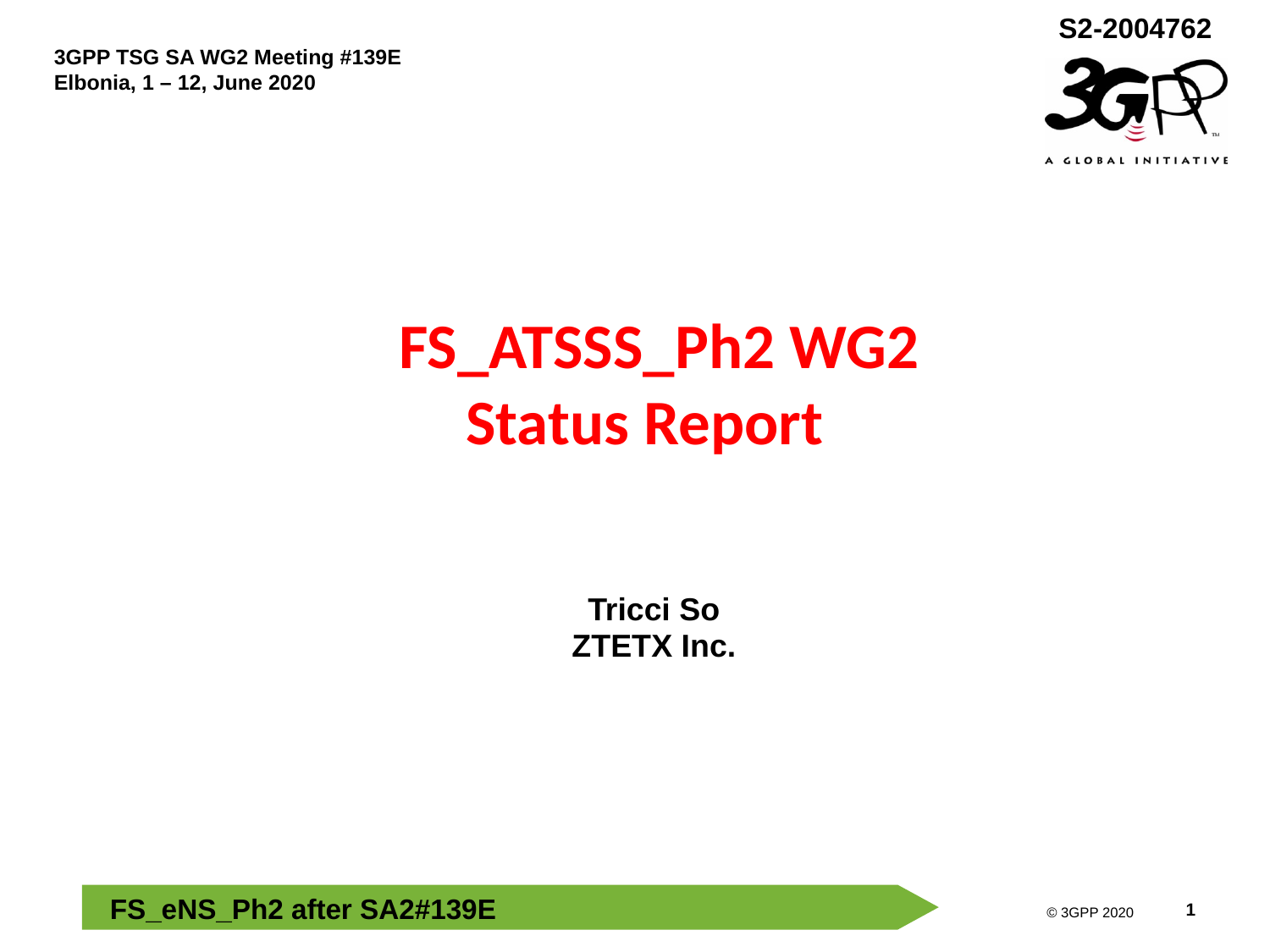

# FS_ATSSS_Ph2 WG2 Status Report
Tricci So
ZTETX Inc.